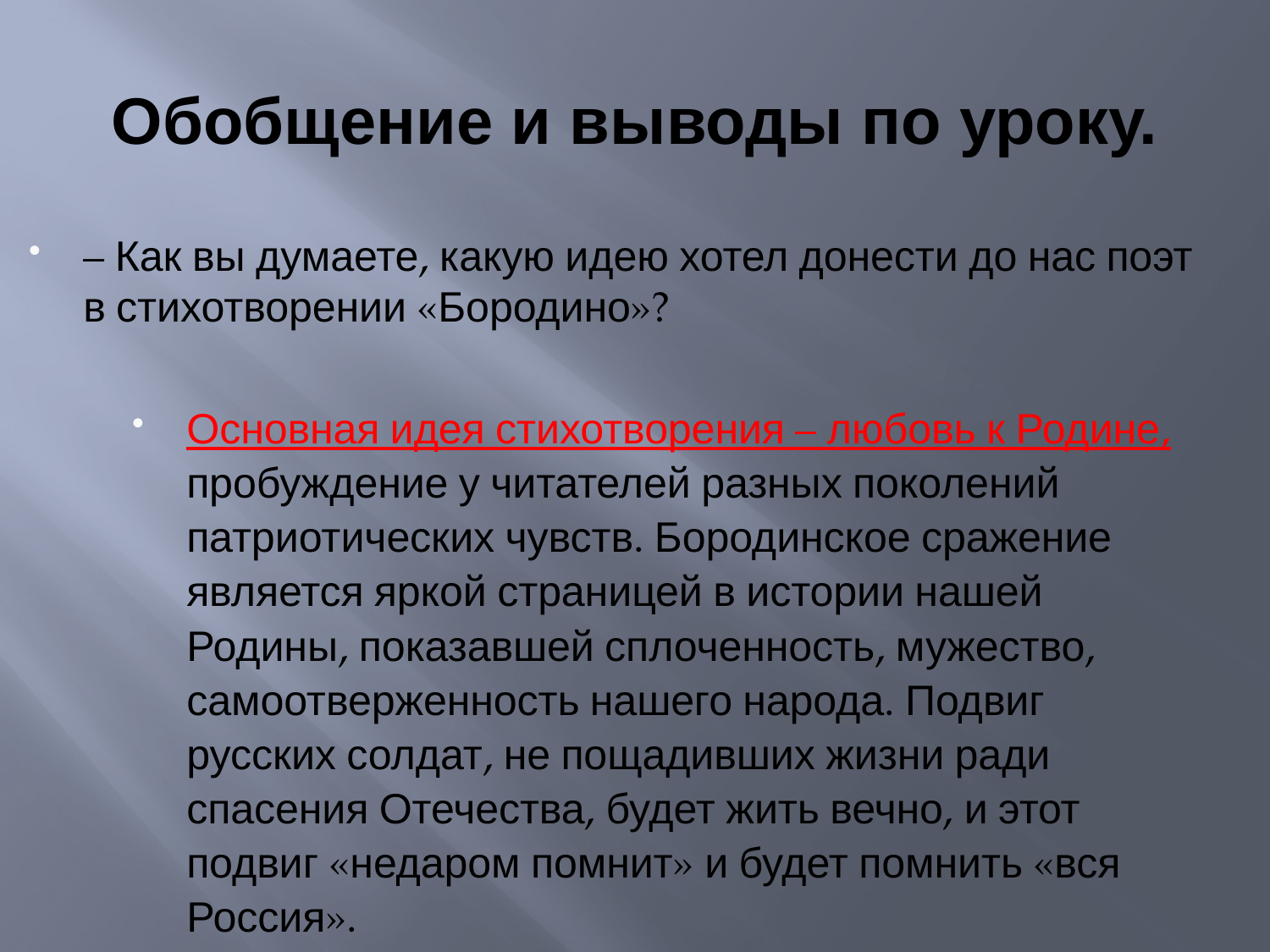

# Обобщение и выводы по уроку.
– Как вы думаете, какую идею хотел донести до нас поэт в стихотворении «Бородино»?

Основная идея стихотворения – любовь к Родине, пробуждение у читателей разных поколений патриотических чувств. Бородинское сражение является яркой страницей в истории нашей Родины, показавшей сплоченность, мужество, самоотверженность нашего народа. Подвиг русских солдат, не пощадивших жизни ради спасения Отечества, будет жить вечно, и этот подвиг «недаром помнит» и будет помнить «вся Россия».